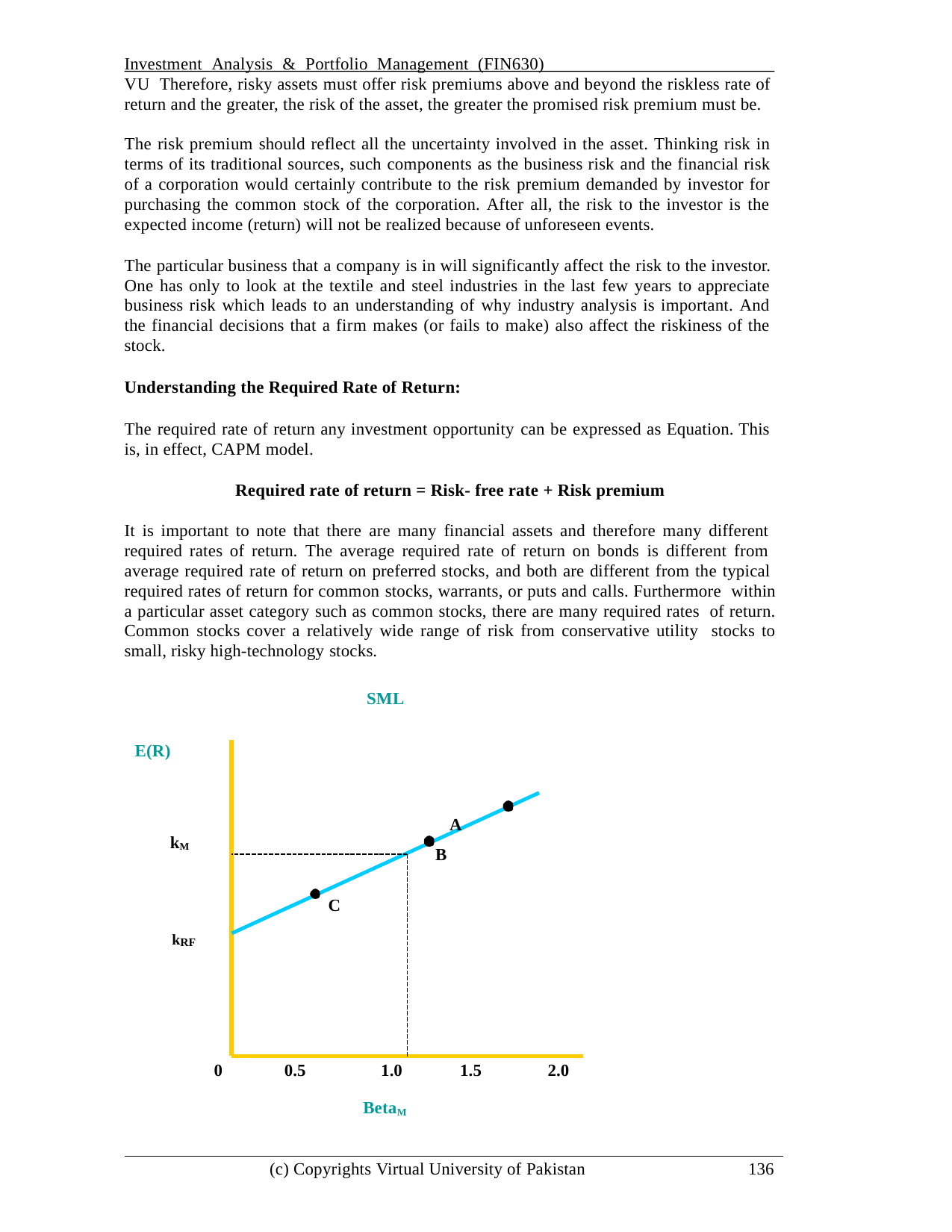

Investment Analysis & Portfolio Management (FIN630)	VU  Therefore, risky assets must offer risk premiums above and beyond the riskless rate of  return and the greater, the risk of the asset, the greater the promised risk premium must be.

The risk premium should reflect all the uncertainty involved in the asset. Thinking risk in  terms of its traditional sources, such components as the business risk and the financial risk  of a corporation would certainly contribute to the risk premium demanded by investor for  purchasing the common stock of the corporation. After all, the risk to the investor is the  expected income (return) will not be realized because of unforeseen events.

The particular business that a company is in will significantly affect the risk to the investor.  One has only to look at the textile and steel industries in the last few years to appreciate  business risk which leads to an understanding of why industry analysis is important. And  the financial decisions that a firm makes (or fails to make) also affect the riskiness of the  stock.

Understanding the Required Rate of Return:

The required rate of return any investment opportunity can be expressed as Equation. This  is, in effect, CAPM model.

Required rate of return = Risk- free rate + Risk premium

It is important to note that there are many financial assets and therefore many different  required rates of return. The average required rate of return on bonds is different from  average required rate of return on preferred stocks, and both are different from the typical  required rates of return for common stocks, warrants, or puts and calls. Furthermore  within a particular asset category such as common stocks, there are many required rates  of return. Common stocks cover a relatively wide range of risk from conservative utility  stocks to small, risky high-technology stocks.

SML

E(R)

A

kM
B
C
kRF
0
0.5
1.0
1.5
2.0
BetaM
(c) Copyrights Virtual University of Pakistan
136